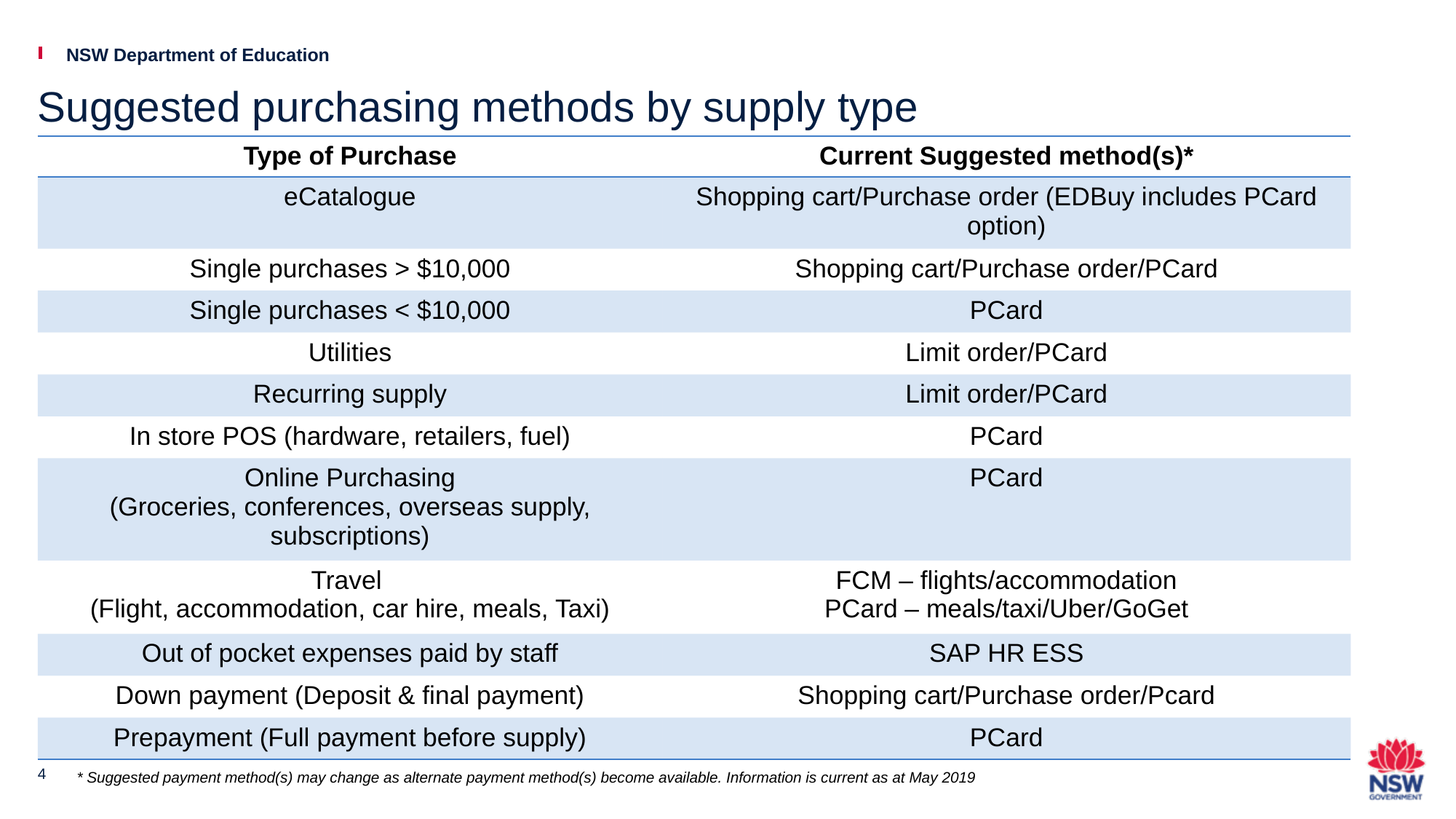

# Suggested purchasing methods by supply type
| Type of Purchase | Current Suggested method(s)\* |
| --- | --- |
| eCatalogue | Shopping cart/Purchase order (EDBuy includes PCard option) |
| Single purchases > $10,000 | Shopping cart/Purchase order/PCard |
| Single purchases < $10,000 | PCard |
| Utilities | Limit order/PCard |
| Recurring supply | Limit order/PCard |
| In store POS (hardware, retailers, fuel) | PCard |
| Online Purchasing (Groceries, conferences, overseas supply, subscriptions) | PCard |
| Travel (Flight, accommodation, car hire, meals, Taxi) | FCM – flights/accommodation PCard – meals/taxi/Uber/GoGet |
| Out of pocket expenses paid by staff | SAP HR ESS |
| Down payment (Deposit & final payment) | Shopping cart/Purchase order/Pcard |
| Prepayment (Full payment before supply) | PCard |
4
* Suggested payment method(s) may change as alternate payment method(s) become available. Information is current as at May 2019